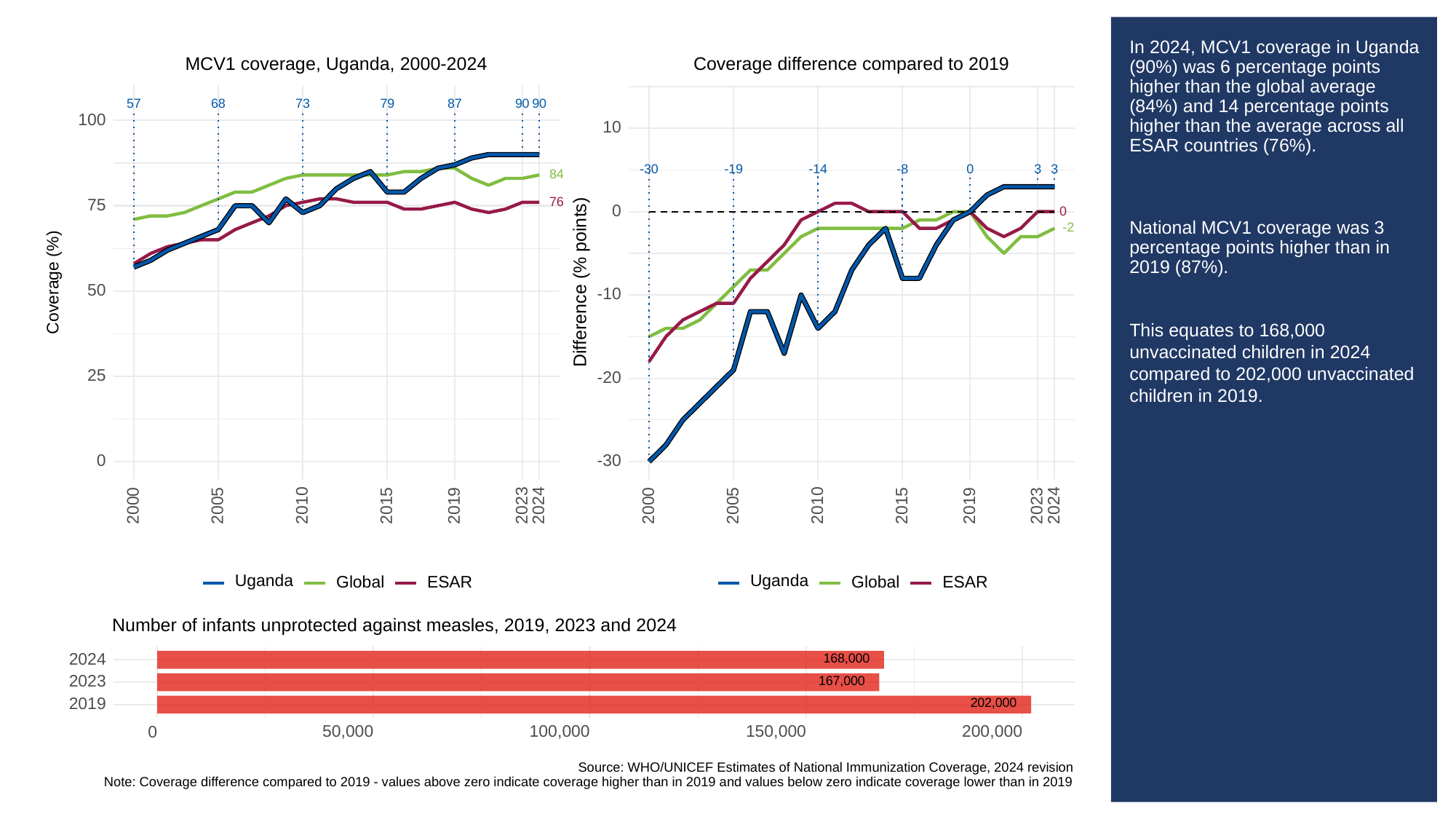

# In 2024, MCV1 coverage in Uganda (90%) was 6 percentage points higher than the global average (84%) and 14 percentage points higher than the average across all ESAR countries (76%).

National MCV1 coverage was 3 percentage points higher than in 2019 (87%).

This equates to 168,000 unvaccinated children in 2024 compared to 202,000 unvaccinated children in 2019.

MCV1 coverage, Uganda, 2000-2024
Coverage difference compared to 2019

73
68
79
87
90
90
57

100

10

-30
3
3
-19
-8
0
-14

84

76

75

0

0

-2

Difference (% points)
Coverage (%)
50
-10

25
-20

-30
0

2023
2023
2000
2005
2010
2015
2019
2024
2000
2005
2010
2015
2019
2024
Uganda
Uganda
Global
ESAR
Global
ESAR

Number of infants unprotected against measles, 2019, 2023 and 2024

168,000
2024

167,000
2023

202,000
2019

50,000
100,000
150,000
200,000
0
Source: WHO/UNICEF Estimates of National Immunization Coverage, 2024 revision
Note: Coverage difference compared to 2019 - values above zero indicate coverage higher than in 2019 and values below zero indicate coverage lower than in 2019